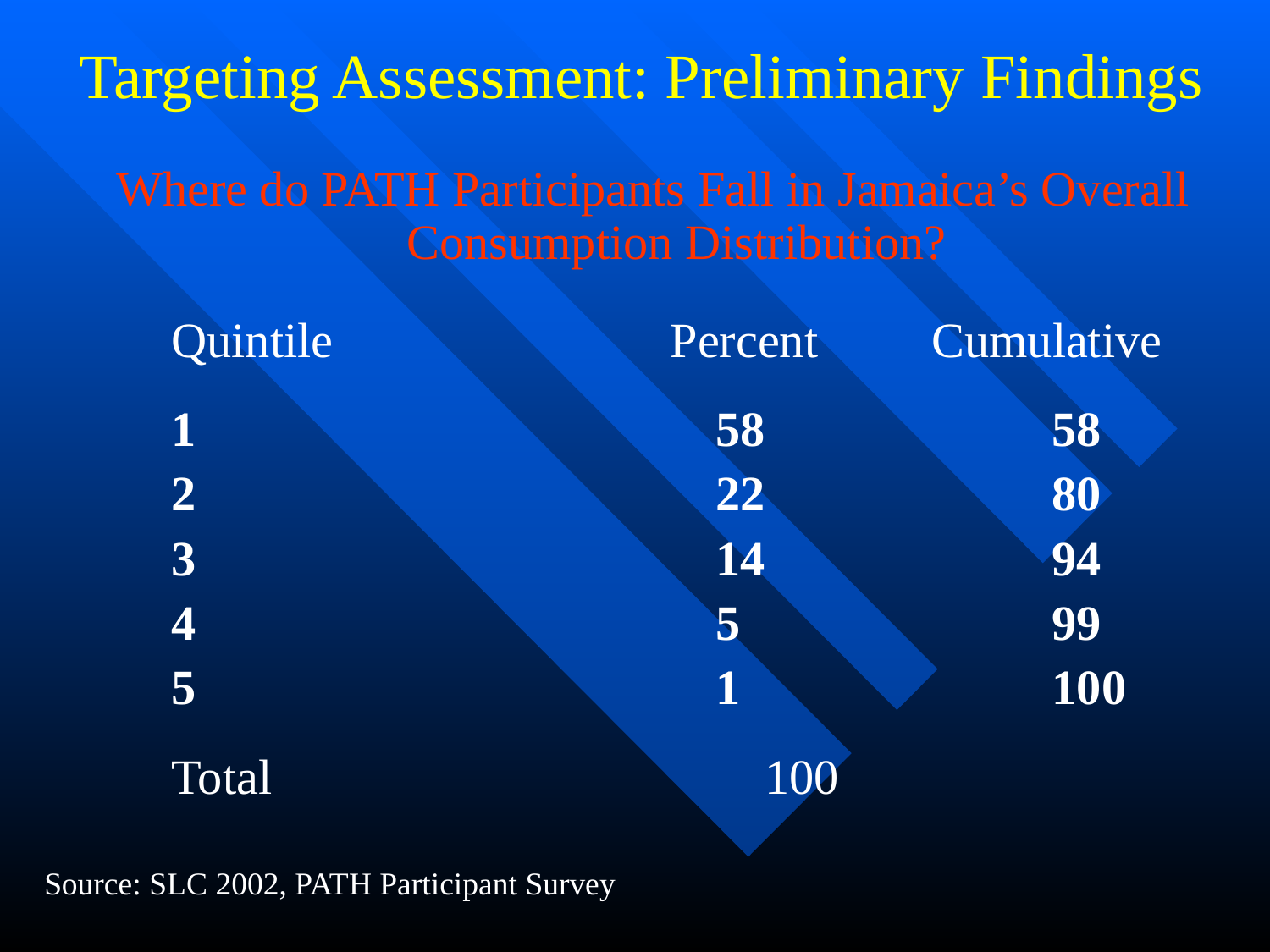

# Targeting Assessment: Preliminary Findings
Where do PATH Participants Fall in Jamaica’s Overall Consumption Distribution?
| Quintile | Percent | Cumulative |
| --- | --- | --- |
| 1 2 3 4 5 | 58 22 14 5 1 | 58 80 94 99 100 |
| Total | 100 |  |
Source: SLC 2002, PATH Participant Survey